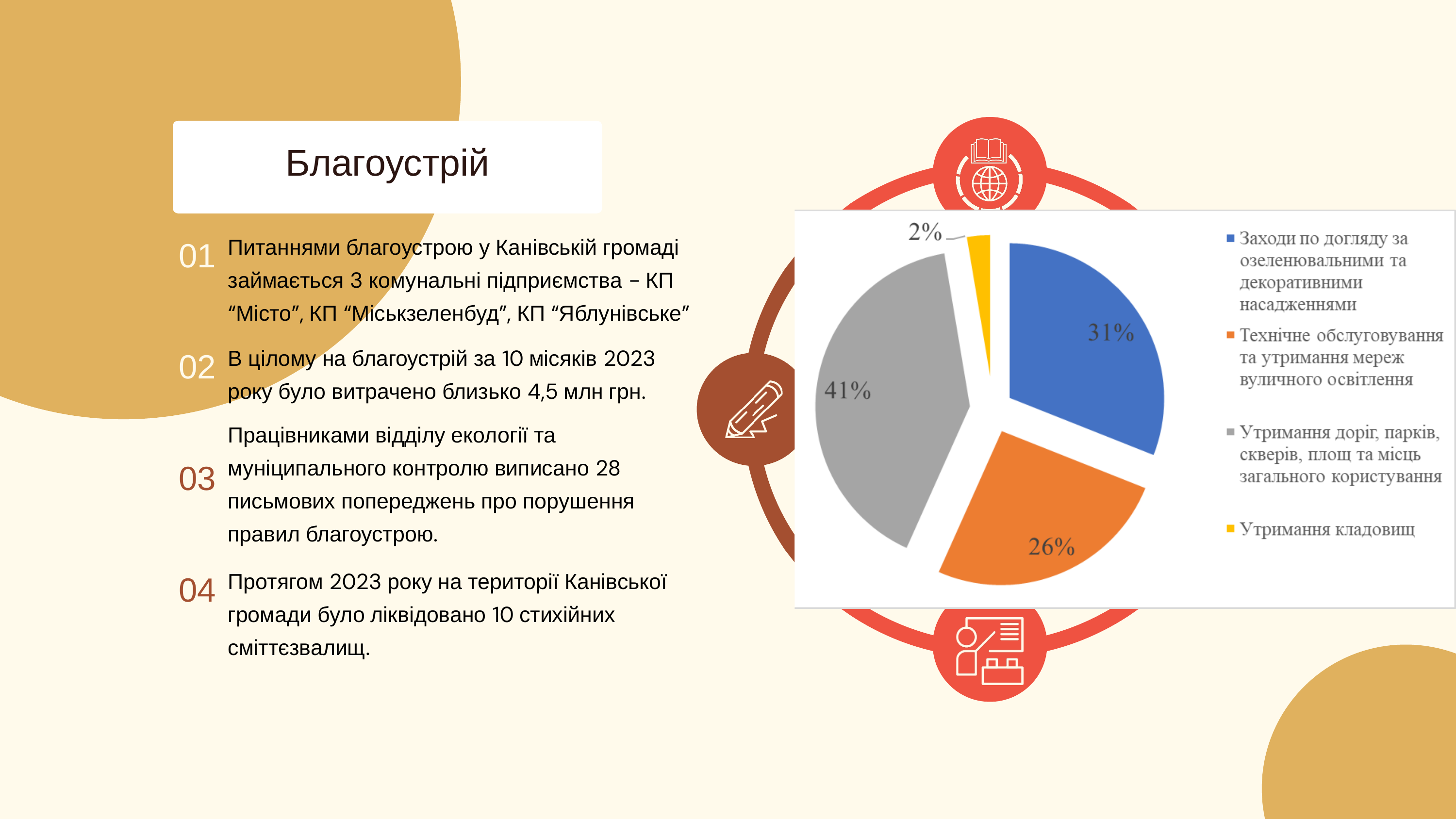

Благоустрій

01
Питаннями благоустрою у Канівській громаді займається 3 комунальні підприємства - КП “Місто”, КП “Міськзеленбуд”, КП “Яблунівське”

02

В цілому на благоустрій за 10 місяків 2023 року було витрачено близько 4,5 млн грн.

Працівниками відділу екології та муніципального контролю виписано 28 письмових попереджень про порушення правил благоустрою.
03
04
Протягом 2023 року на території Канівської громади було ліквідовано 10 стихійних сміттєзвалищ.